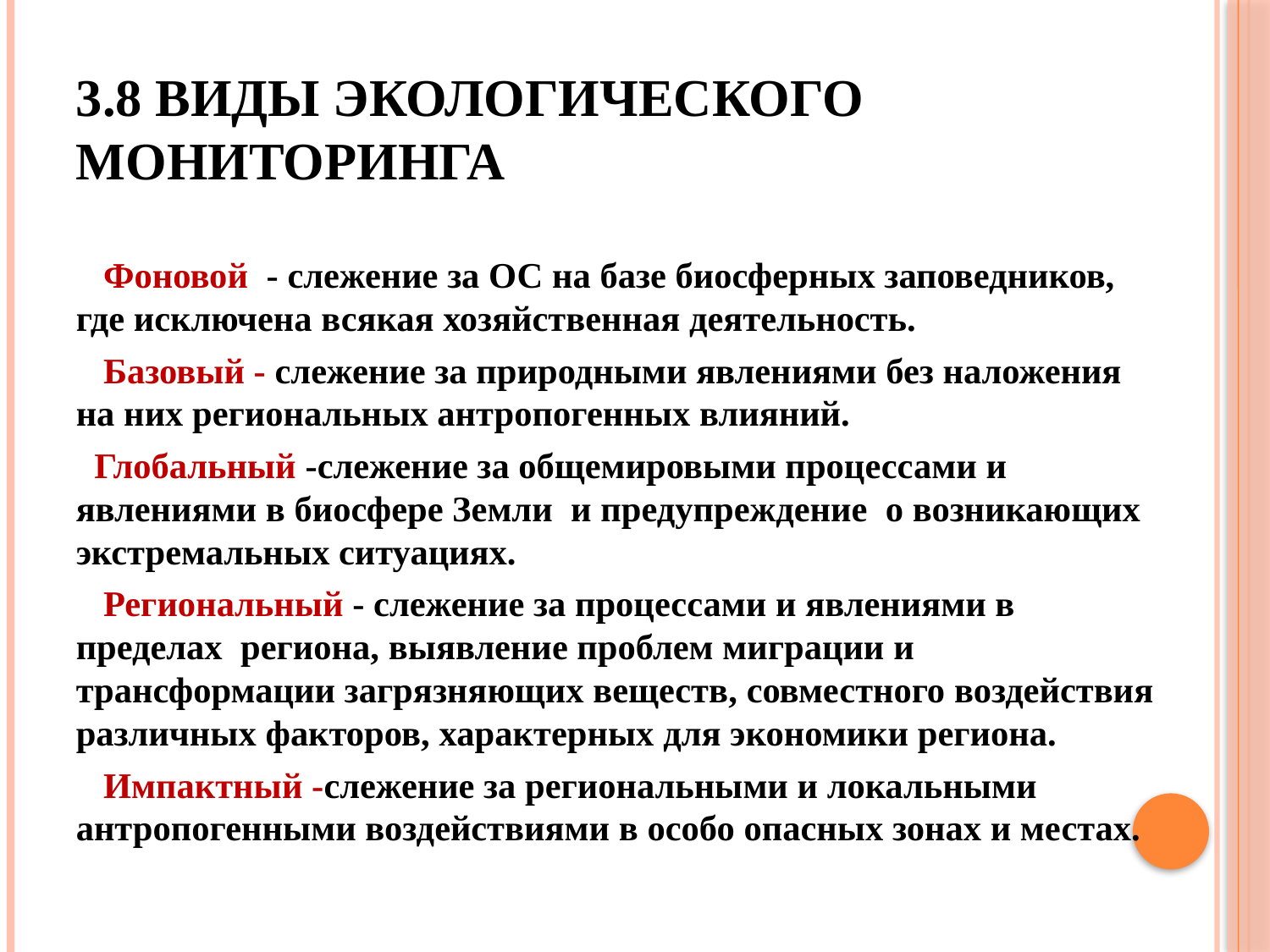

# 3.8 Виды экологического мониторинга
   Фоновой  - слежение за ОС на базе биосферных заповедников, где исключена всякая хозяйственная деятельность.
   Базовый - слежение за природными явлениями без наложения на них региональных антропогенных влияний.
  Глобальный -слежение за общемировыми процессами и явлениями в биосфере Земли  и предупреждение  о возникающих экстремальных ситуациях.
   Региональный - слежение за процессами и явлениями в пределах  региона, выявление проблем миграции и трансформации загрязняющих веществ, совместного воздействия различных факторов, характерных для экономики региона.
   Импактный -слежение за региональными и локальными антропогенными воздействиями в особо опасных зонах и местах.